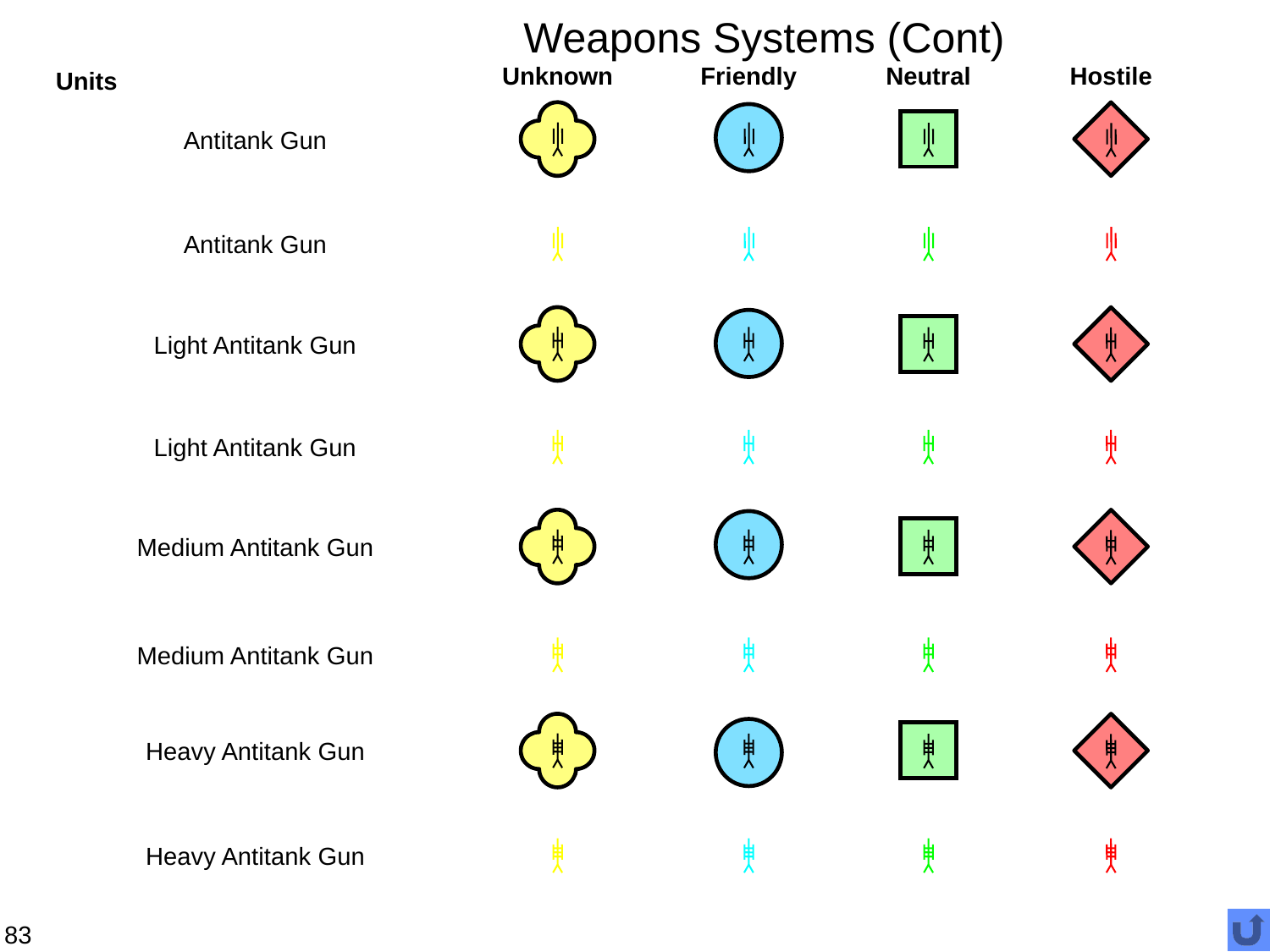

# Weapons Systems (Cont)
Unknown
Friendly
Neutral
Hostile
Units

Antitank Gun

Antitank Gun

Light Antitank Gun

Light Antitank Gun

Medium Antitank Gun

Medium Antitank Gun

Heavy Antitank Gun

Heavy Antitank Gun
83